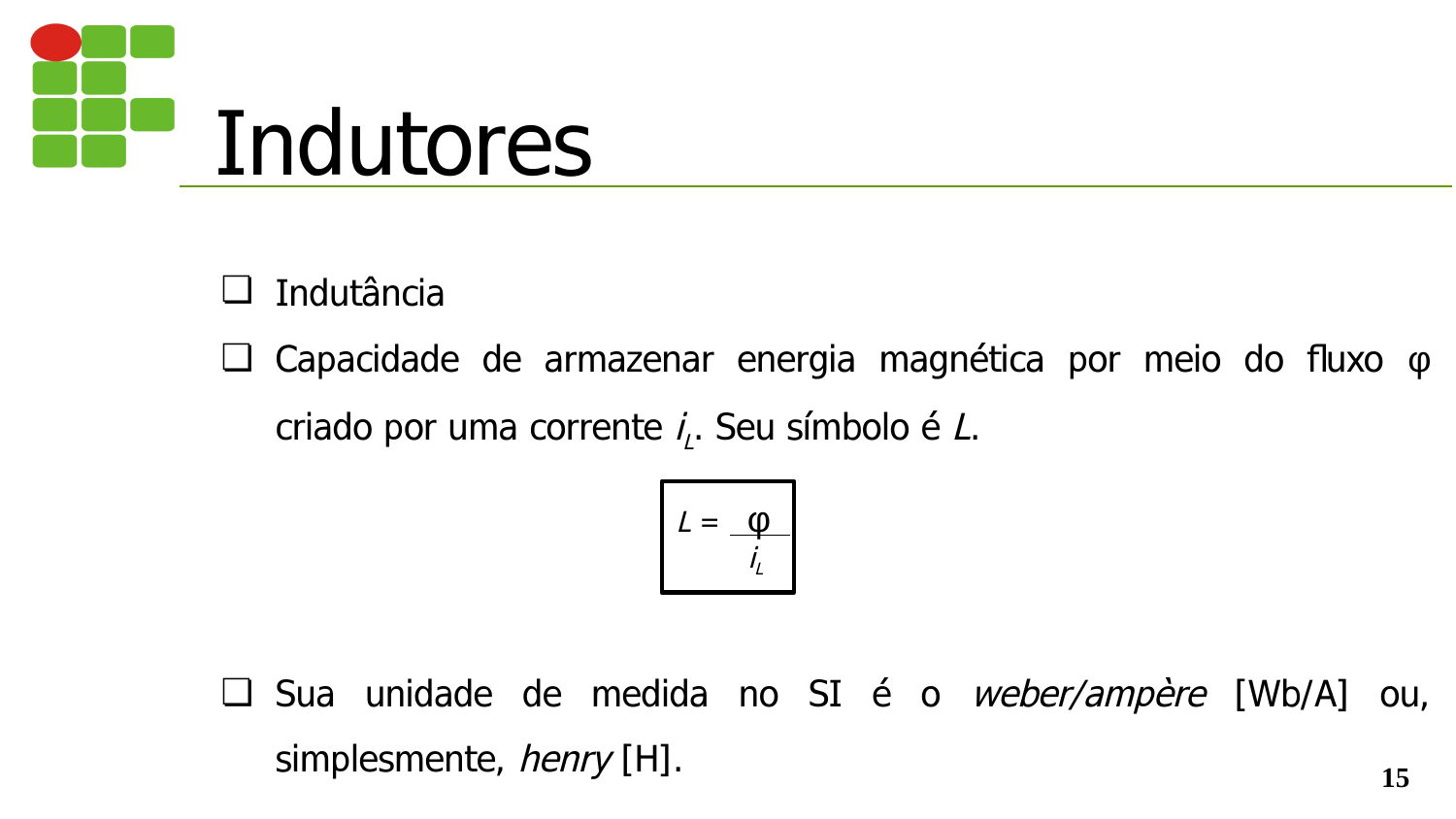

# Indutores
Indutância
Capacidade de armazenar energia magnética por meio do fluxo φ criado por uma corrente iL. Seu símbolo é L.
L =   φ
        iL

Sua unidade de medida no SI é o weber/ampère [Wb/A] ou, simplesmente, henry [H].
15